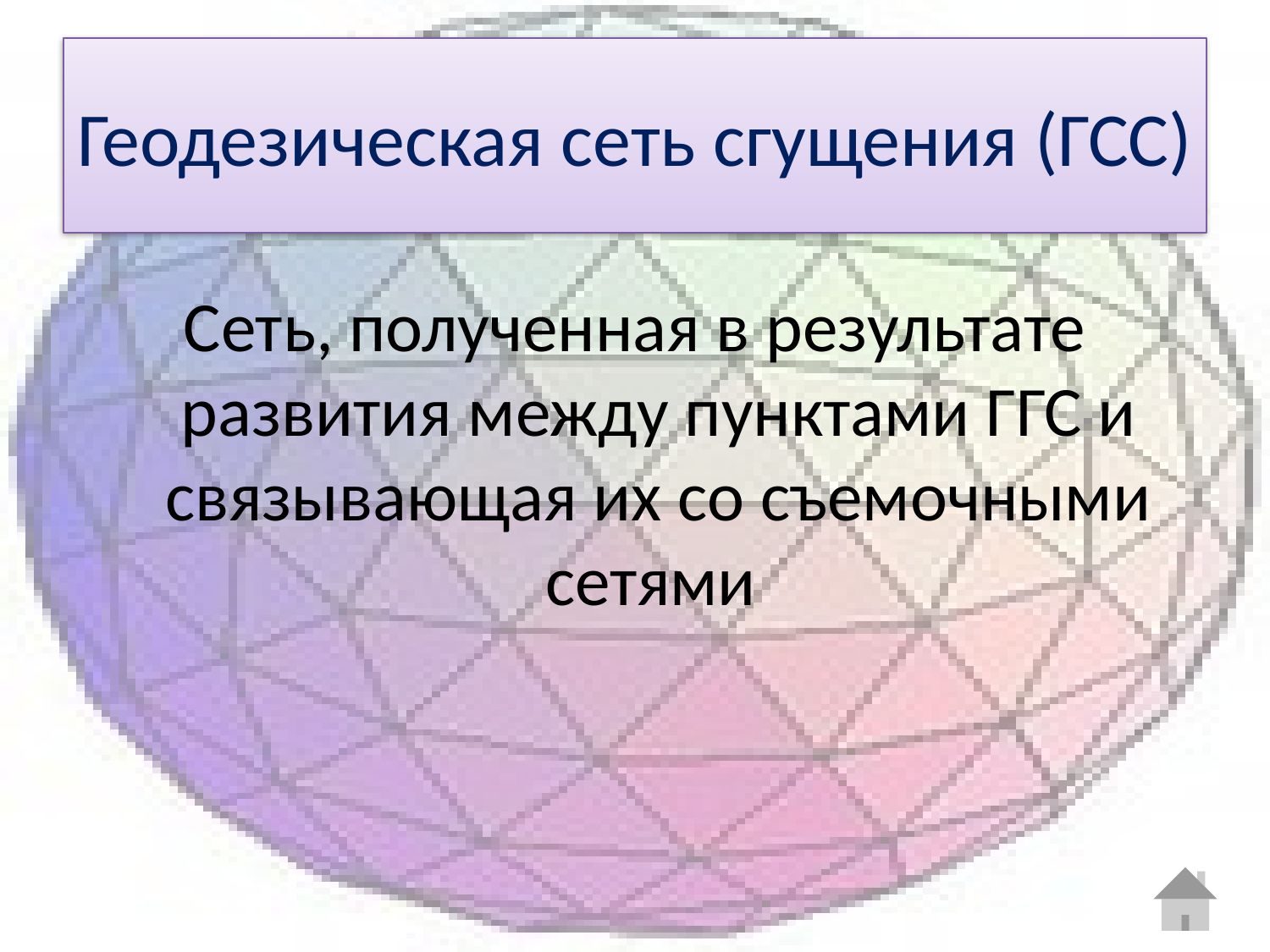

# Геодезическая сеть сгущения (ГСС)
Сеть, полученная в результате развития между пунктами ГГС и связывающая их со съемочными сетями